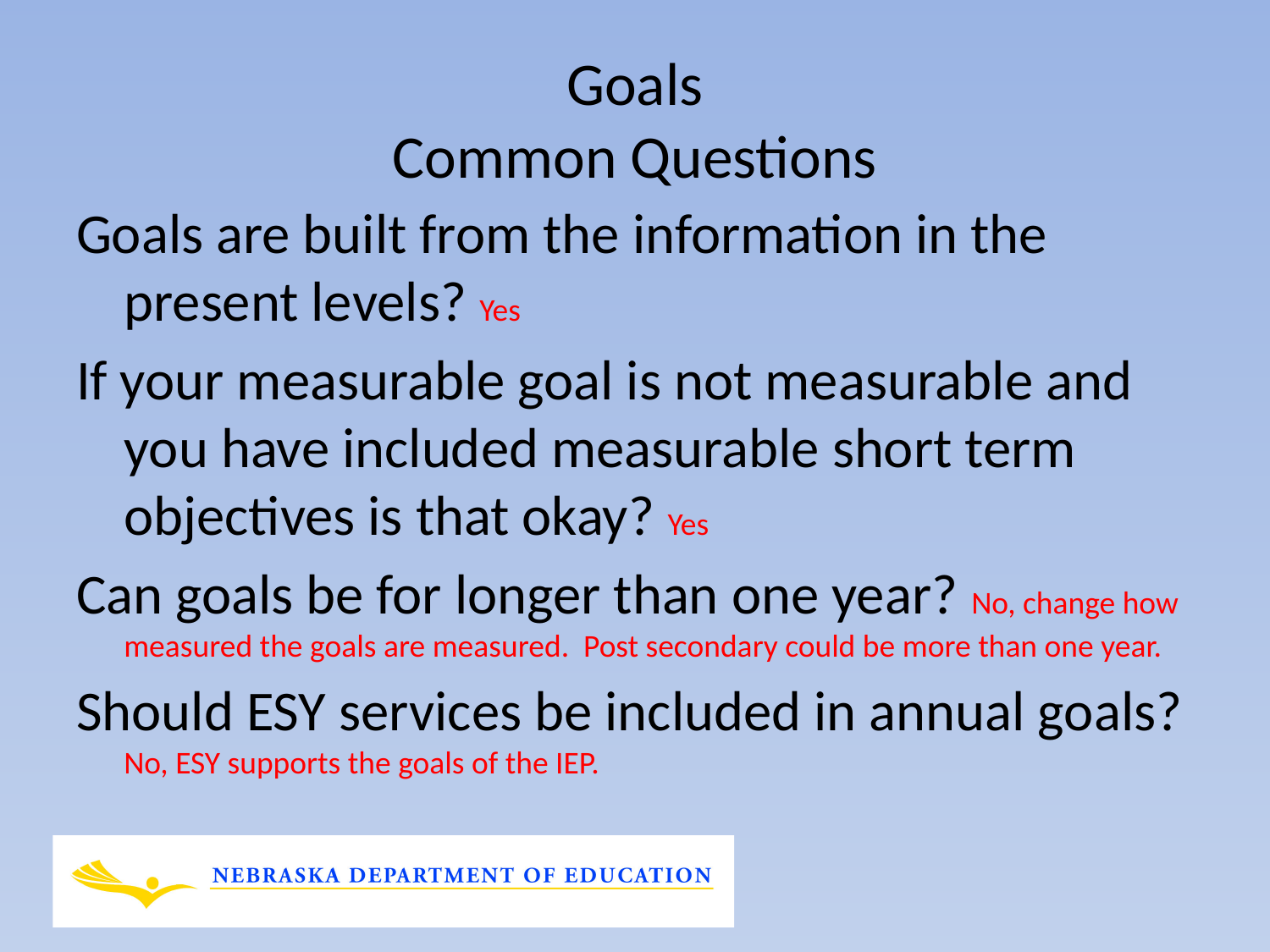

# Goals Common Questions
Goals are built from the information in the present levels? Yes
If your measurable goal is not measurable and you have included measurable short term objectives is that okay? Yes
Can goals be for longer than one year? No, change how measured the goals are measured.  Post secondary could be more than one year.
Should ESY services be included in annual goals? No, ESY supports the goals of the IEP.